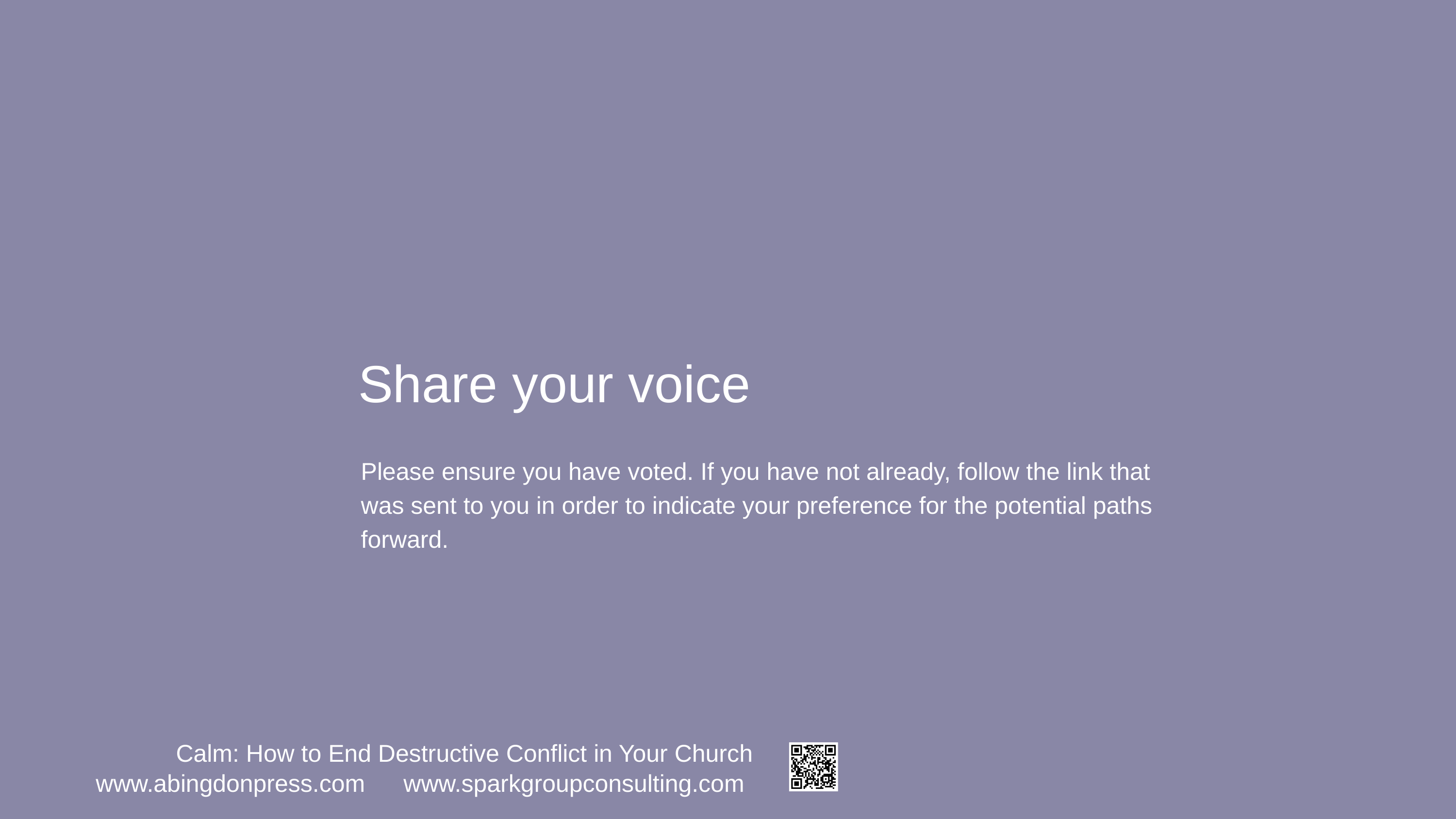

Share your voice
Please ensure you have voted. If you have not already, follow the link that was sent to you in order to indicate your preference for the potential paths forward.

Calm: How to End Destructive Conflict in Your Church

www.abingdonpress.com
www.sparkgroupconsulting.com